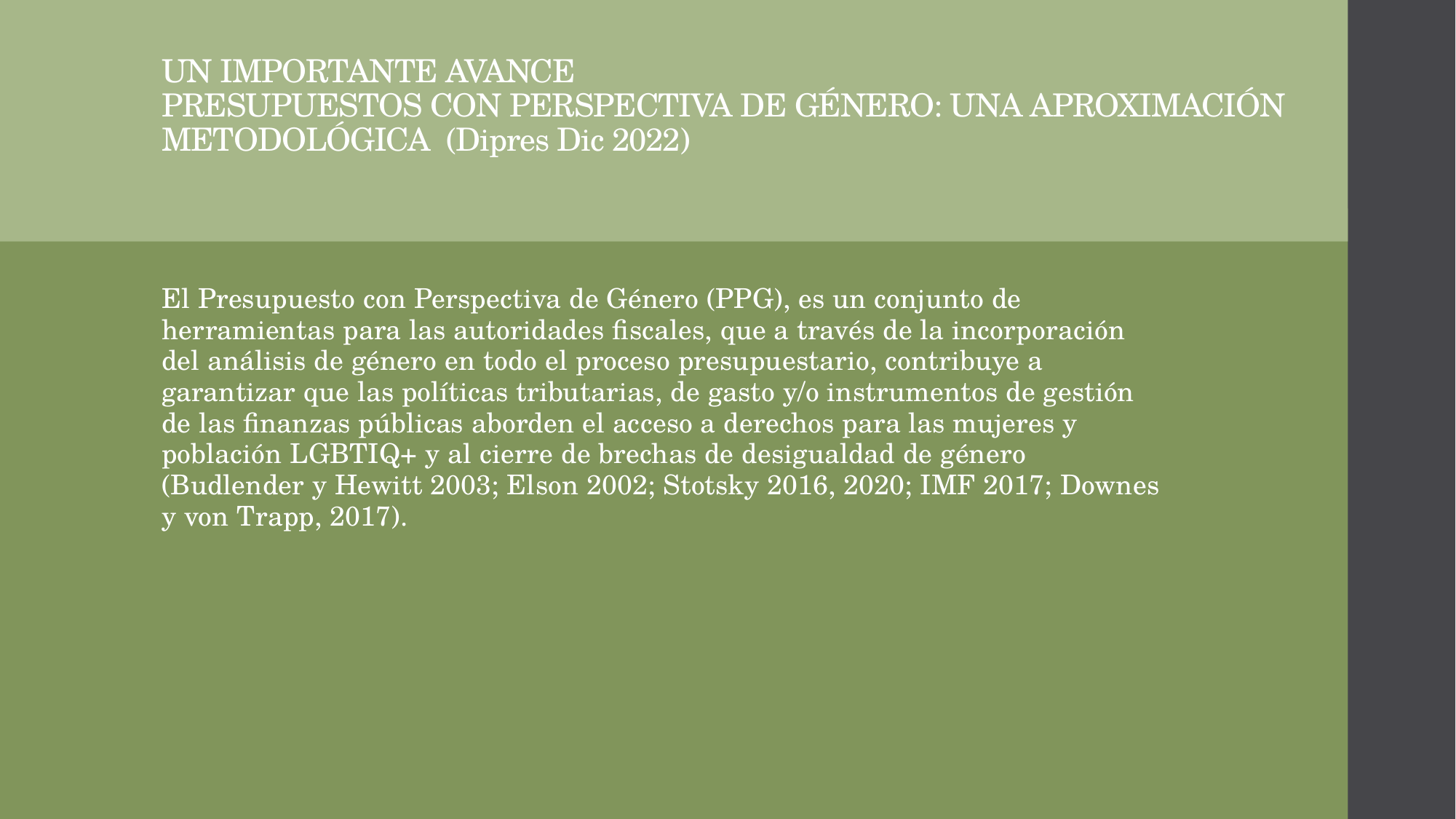

# UN IMPORTANTE AVANCE PRESUPUESTOS CON PERSPECTIVA DE GÉNERO: UNA APROXIMACIÓN METODOLÓGICA  (Dipres Dic 2022)

El Presupuesto con Perspectiva de Género (PPG), es un conjunto de herramientas para las autoridades fiscales, que a través de la incorporación del análisis de género en todo el proceso presupuestario, contribuye a garantizar que las políticas tributarias, de gasto y/o instrumentos de gestión de las finanzas públicas aborden el acceso a derechos para las mujeres y población LGBTIQ+ y al cierre de brechas de desigualdad de género (Budlender y Hewitt 2003; Elson 2002; Stotsky 2016, 2020; IMF 2017; Downes y von Trapp, 2017).